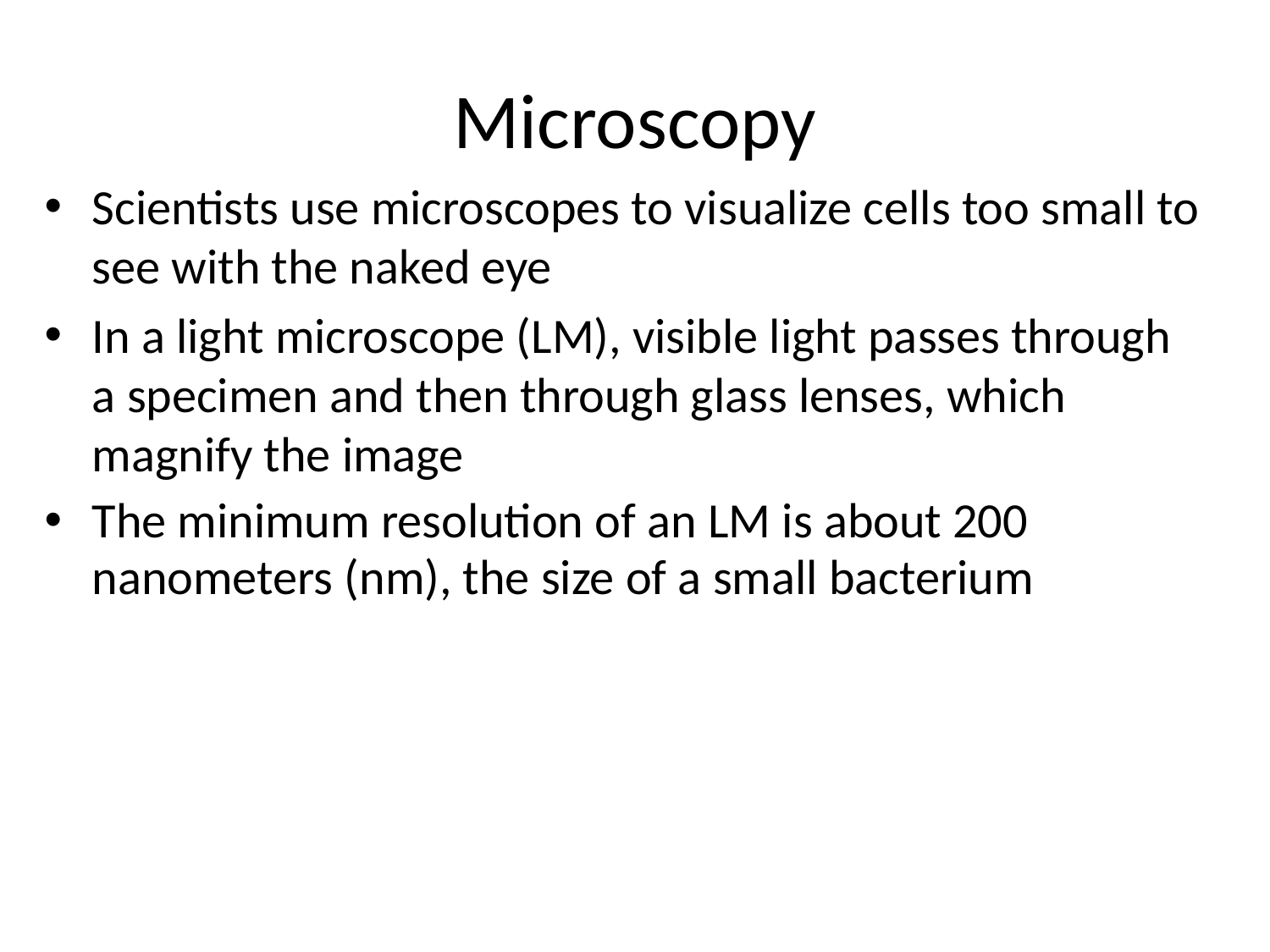

# Microscopy
Scientists use microscopes to visualize cells too small to see with the naked eye
In a light microscope (LM), visible light passes through a specimen and then through glass lenses, which magnify the image
The minimum resolution of an LM is about 200 nanometers (nm), the size of a small bacterium